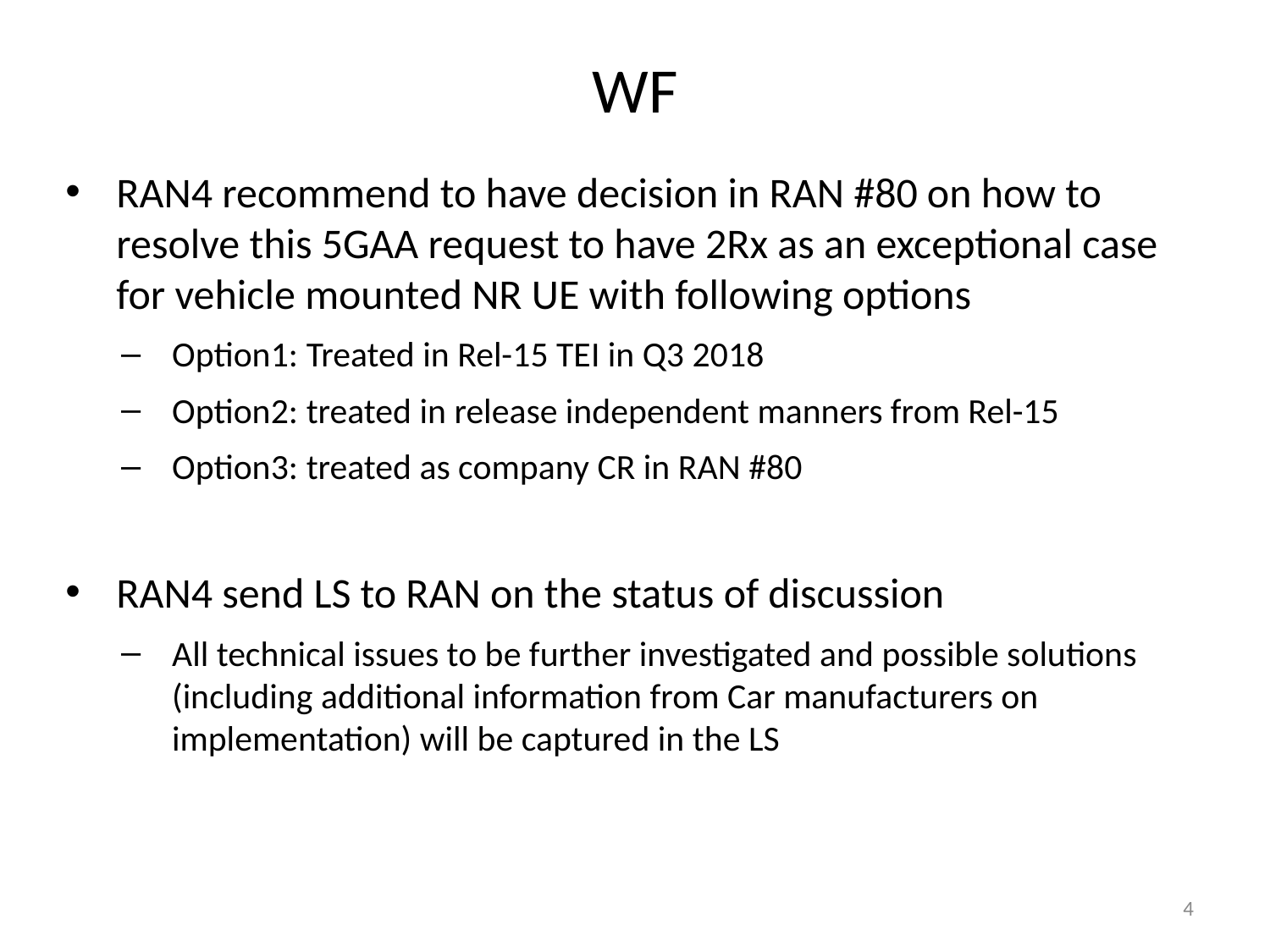

# WF
RAN4 recommend to have decision in RAN #80 on how to resolve this 5GAA request to have 2Rx as an exceptional case for vehicle mounted NR UE with following options
Option1: Treated in Rel-15 TEI in Q3 2018
Option2: treated in release independent manners from Rel-15
Option3: treated as company CR in RAN #80

RAN4 send LS to RAN on the status of discussion
All technical issues to be further investigated and possible solutions (including additional information from Car manufacturers on implementation) will be captured in the LS

4